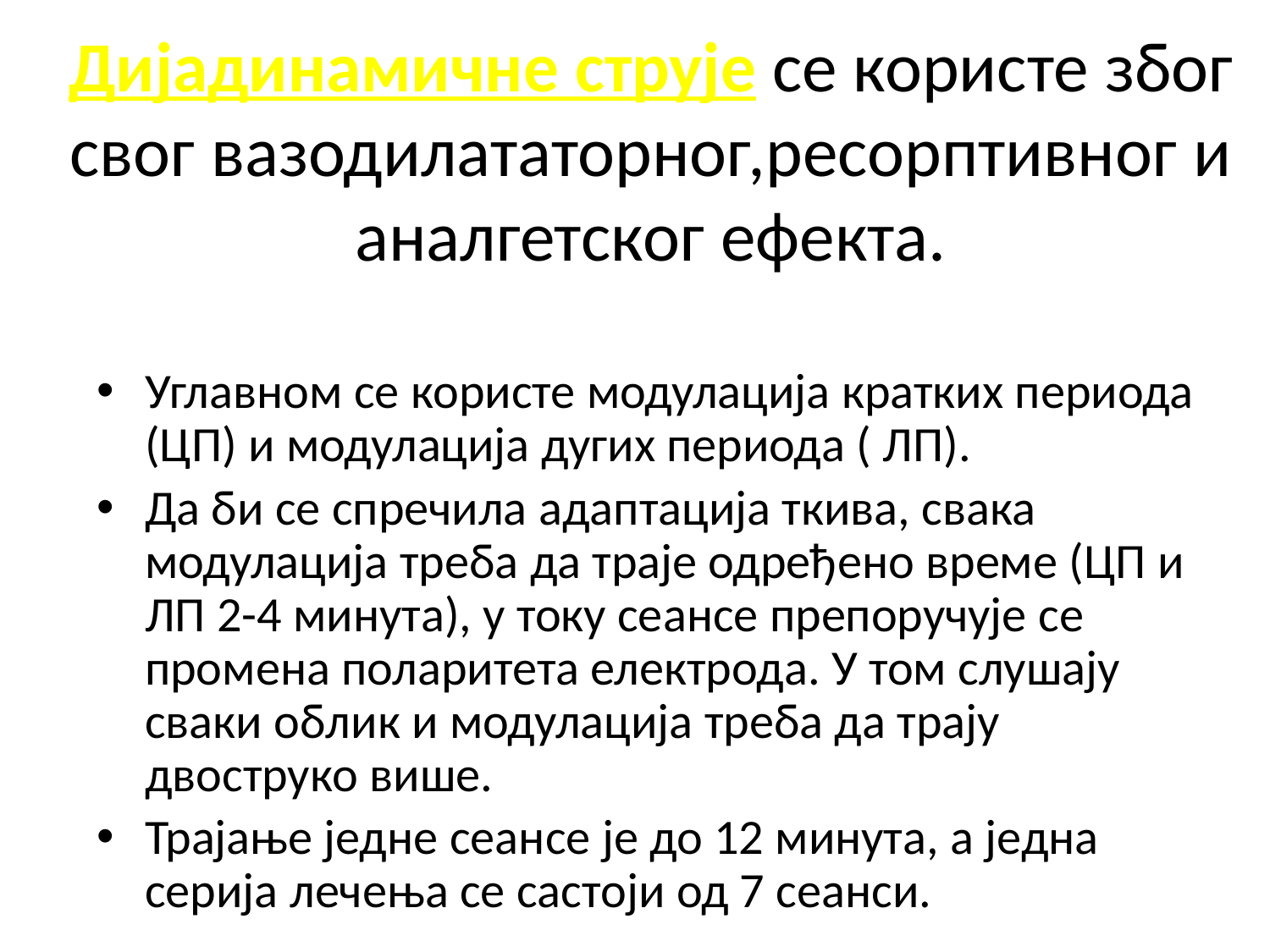

# Дијадинамичне струје се користе због свог вазодилататорног,ресорптивног и аналгетског ефекта.
Углавном се користе модулација кратких периода (ЦП) и модулација дугих периода ( ЛП).
Да би се спречила адаптација ткива, свака модулација треба да траје одређено време (ЦП и ЛП 2-4 минута), у току сеансе препоручује се промена поларитета електрода. У том слушају сваки облик и модулација треба да трају двоструко више.
Трајање једне сеансе је до 12 минута, а једна серија лечења се састоји од 7 сеанси.